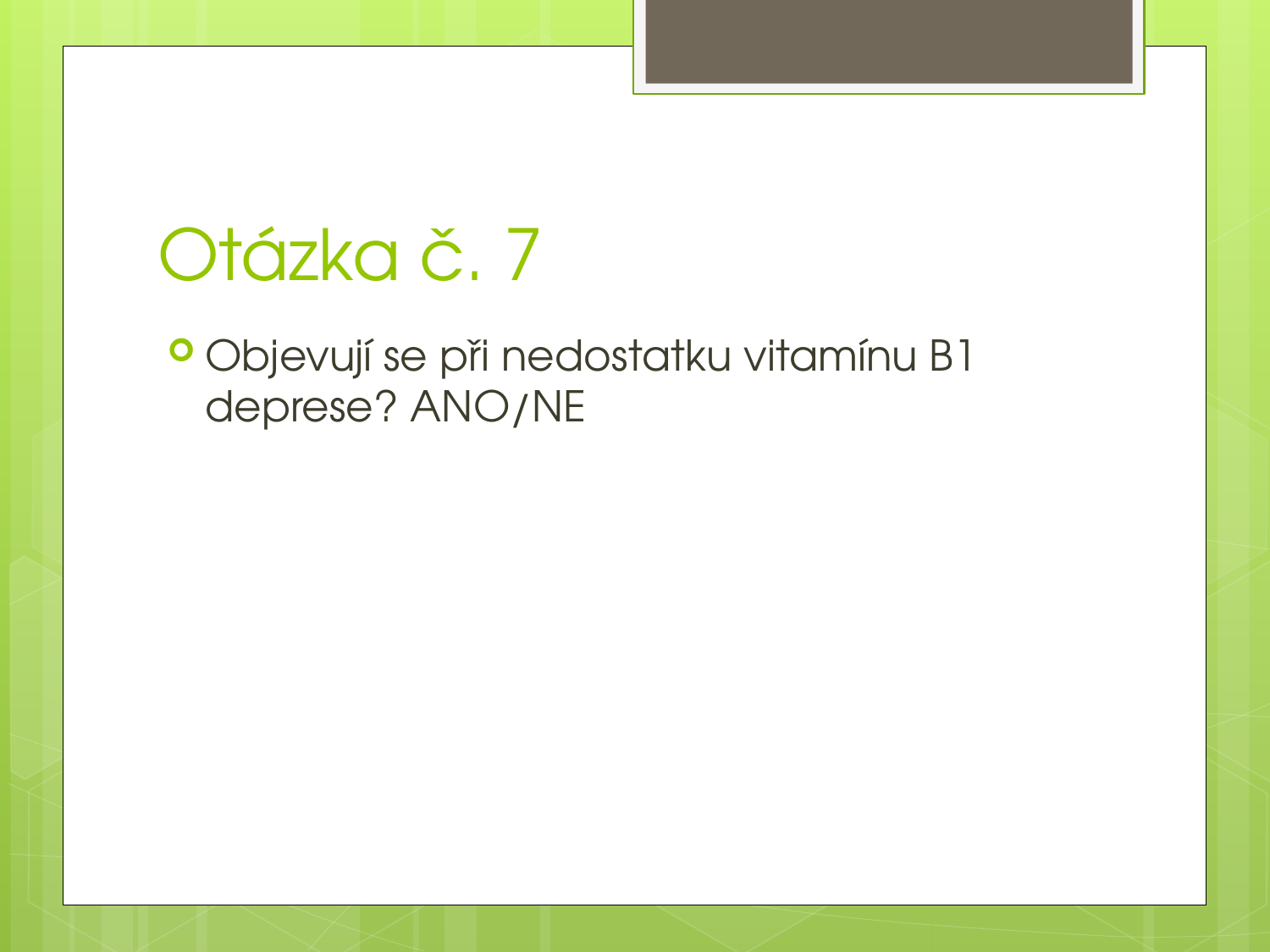

# Otázka č. 7
Objevují se při nedostatku vitamínu B1 deprese? ANO/NE